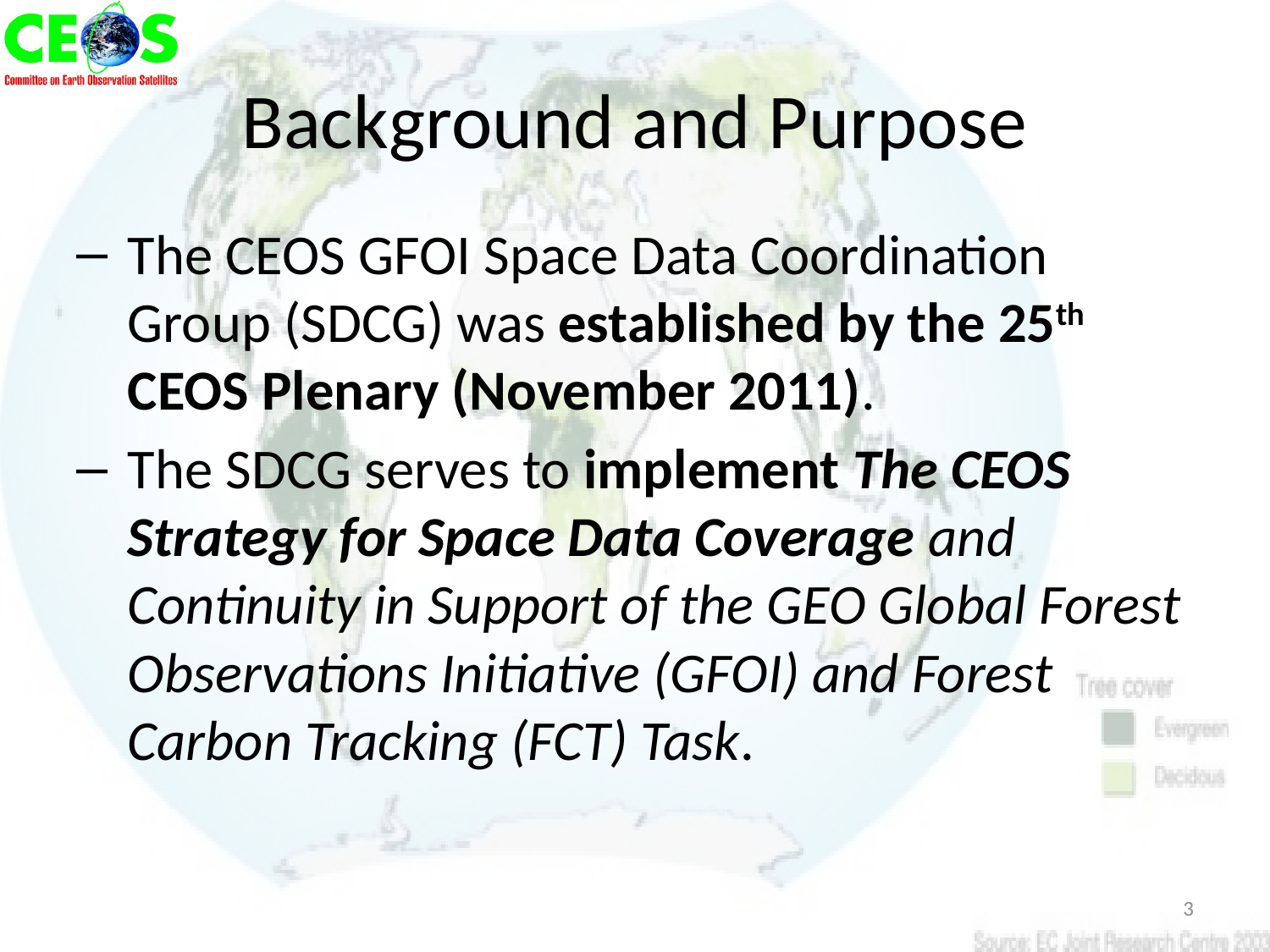

# Background and Purpose
The CEOS GFOI Space Data Coordination Group (SDCG) was established by the 25th CEOS Plenary (November 2011).
The SDCG serves to implement The CEOS Strategy for Space Data Coverage and Continuity in Support of the GEO Global Forest Observations Initiative (GFOI) and Forest Carbon Tracking (FCT) Task.
3